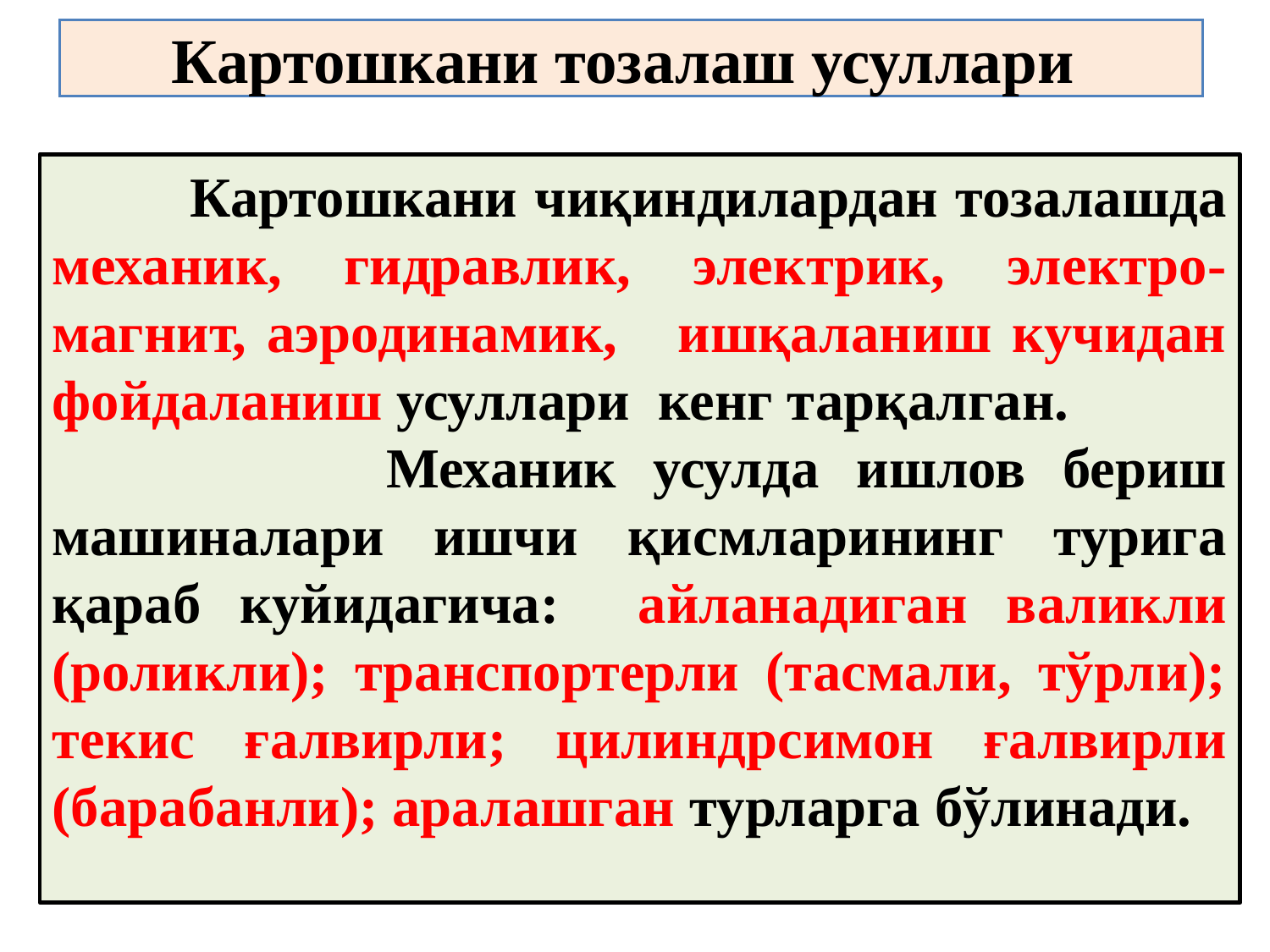

# Картошкани тозалаш усуллари
        Картошкани чиқиндилардан тозалашда механик, гидравлик, электрик, электро-магнит, аэродинамик,   ишқаланиш кучидан фойдаланиш усуллари  кенг тарқалган.
         Механик усулда ишлов бериш машиналари ишчи қисмларининг турига қараб куйидагича:  айланадиган валикли (роликли); транспортерли (тасмали, тўрли); текис ғалвирли; цилиндрсимон ғалвирли (барабанли); аралашган турларга бўлинади.